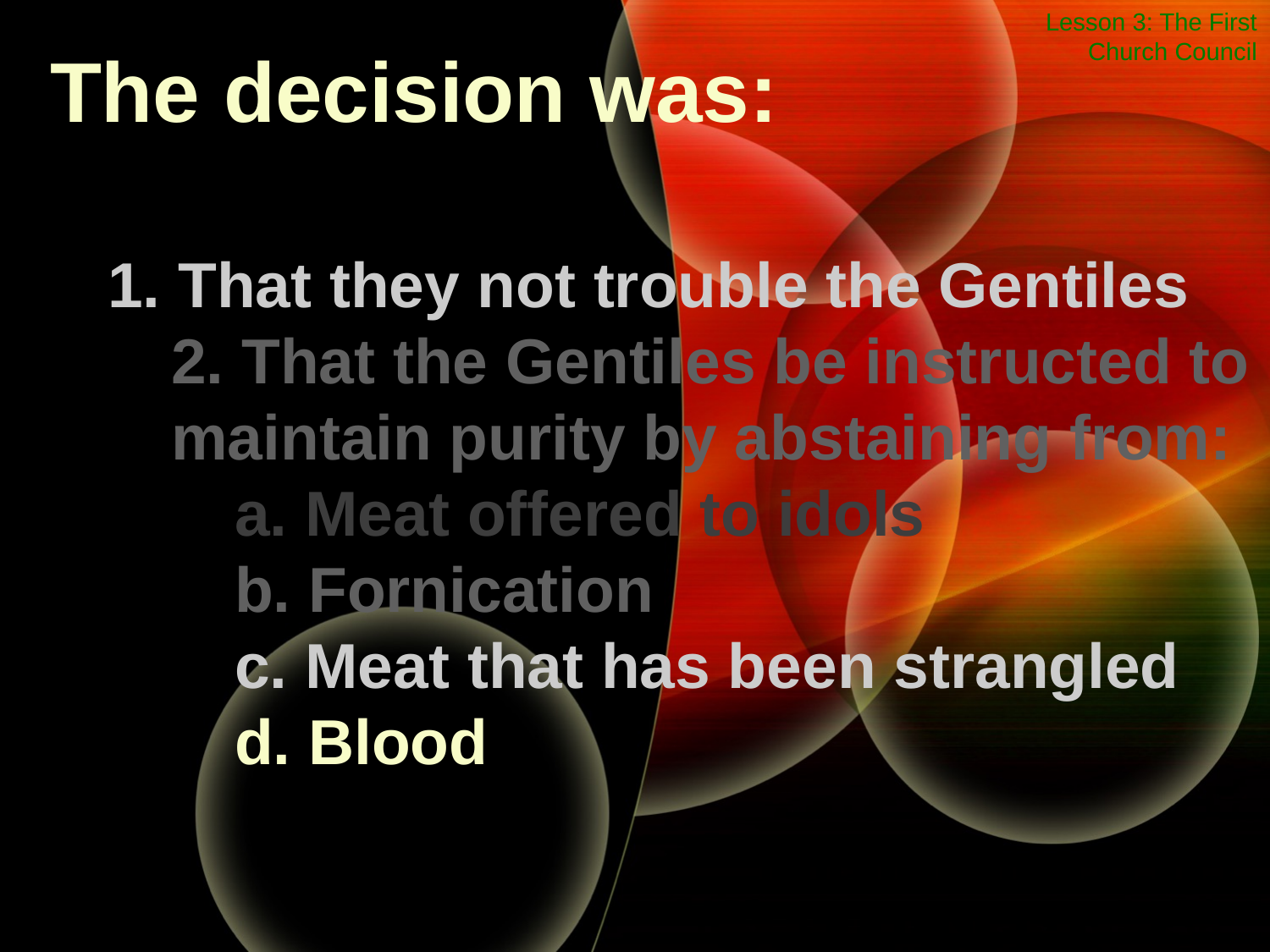

Lesson 3: The First Church Council
The decision was:
1. That they not trouble the Gentiles
2. That the Gentiles be instructed to maintain purity by abstaining from:
a. Meat offered to idols
b. Fornication
c. Meat that has been strangled
d. Blood